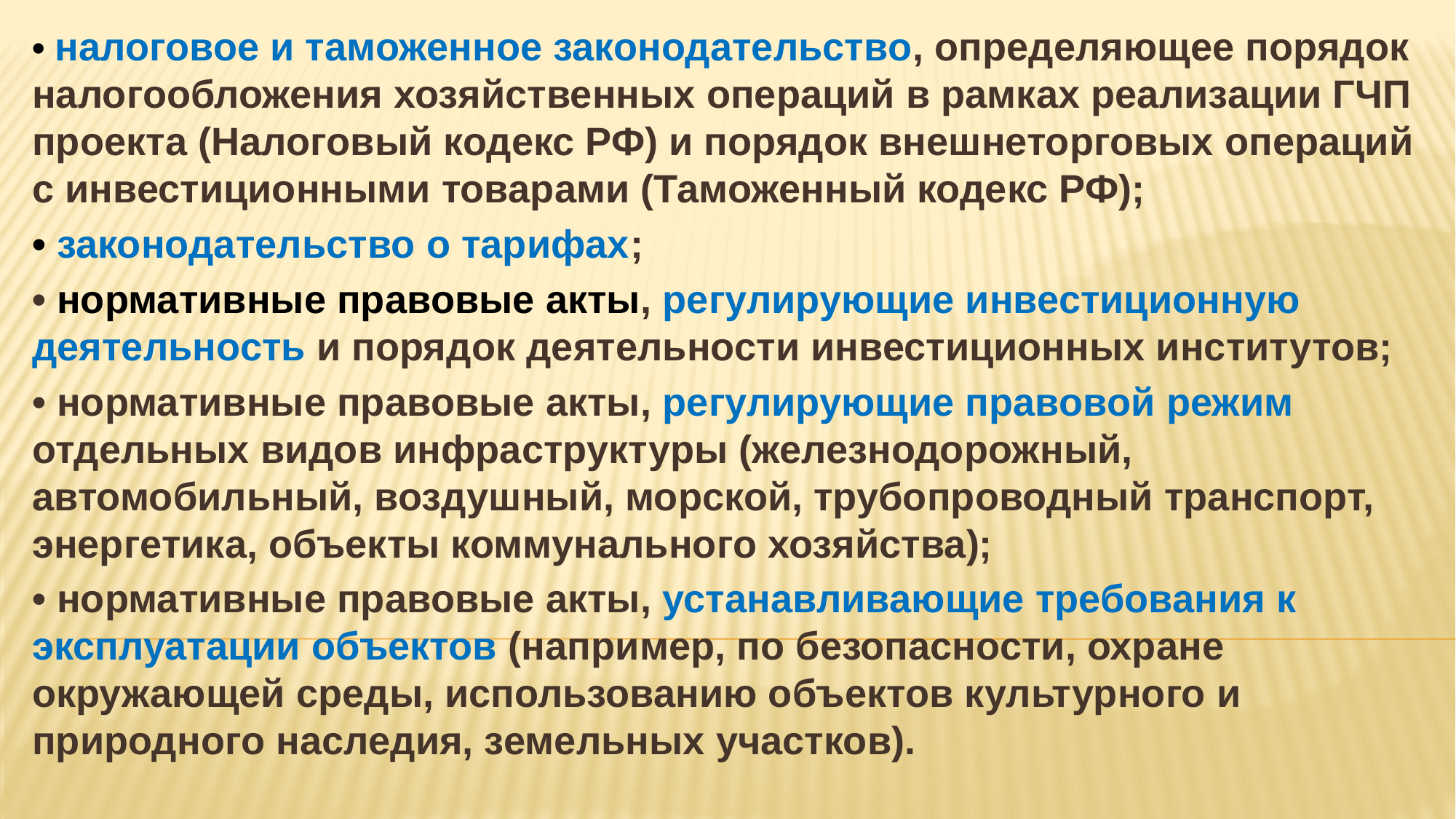

• налоговое и таможенное законодательство, определяющее порядок налогообложения хозяйственных операций в рамках реализации ГЧП проекта (Налоговый кодекс РФ) и порядок внешнеторговых операций с инвестиционными товарами (Таможенный кодекс РФ);
• законодательство о тарифах;
• нормативные правовые акты, регулирующие инвестиционную деятельность и порядок деятельности инвестиционных институтов;
• нормативные правовые акты, регулирующие правовой режим отдельных видов инфраструктуры (железнодорожный, автомобильный, воздушный, морской, трубопроводный транспорт, энергетика, объекты коммунального хозяйства);
• нормативные правовые акты, устанавливающие требования к эксплуатации объектов (например, по безопасности, охране окружающей среды, использованию объектов культурного и природного наследия, земельных участков).